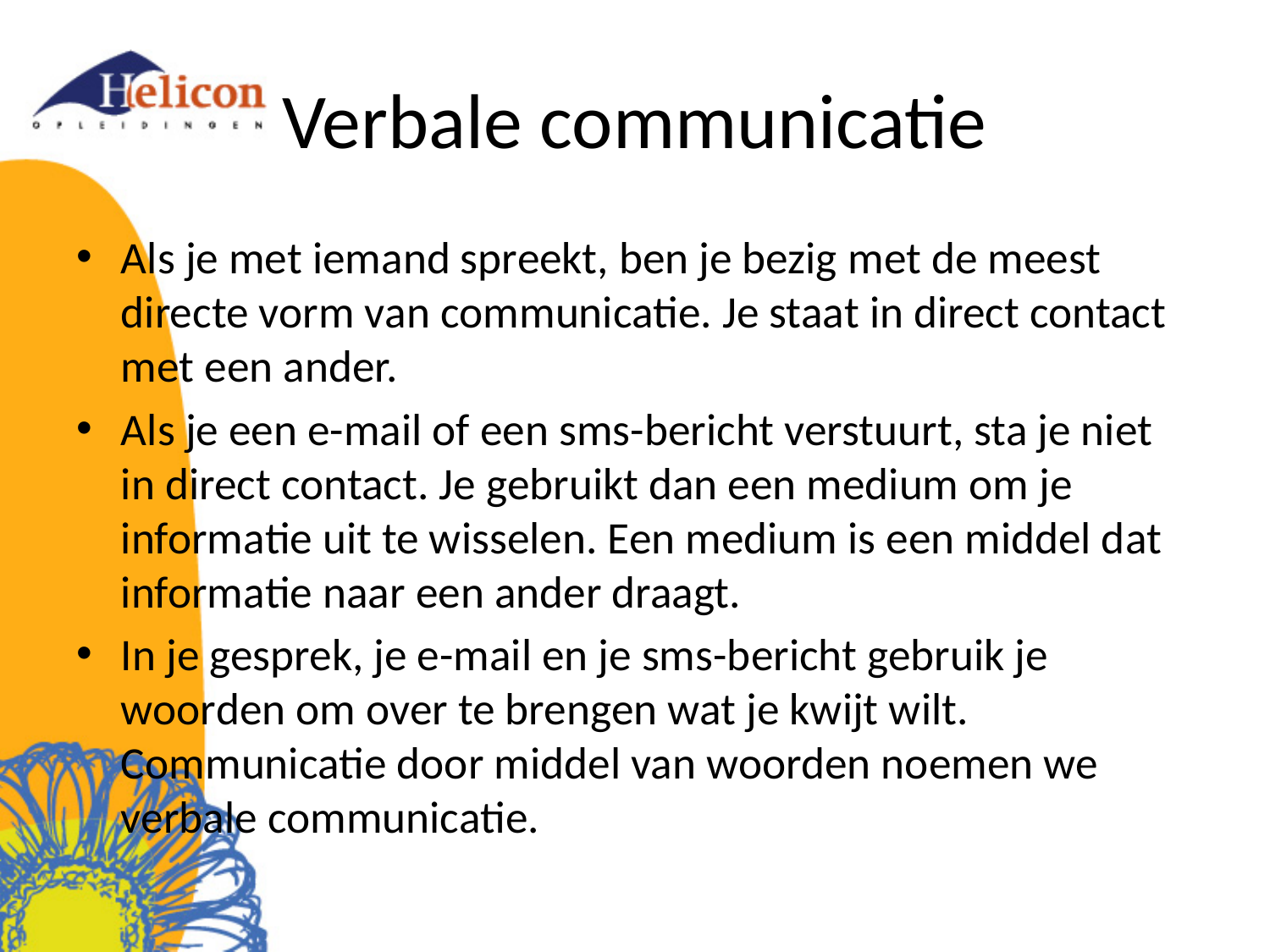

# Verbale communicatie
Als je met iemand spreekt, ben je bezig met de meest directe vorm van communicatie. Je staat in direct contact met een ander.
Als je een e-mail of een sms-bericht verstuurt, sta je niet in direct contact. Je gebruikt dan een medium om je informatie uit te wisselen. Een medium is een middel dat informatie naar een ander draagt.
In je gesprek, je e-mail en je sms-bericht gebruik je woorden om over te brengen wat je kwijt wilt. Communicatie door middel van woorden noemen we verbale communicatie.